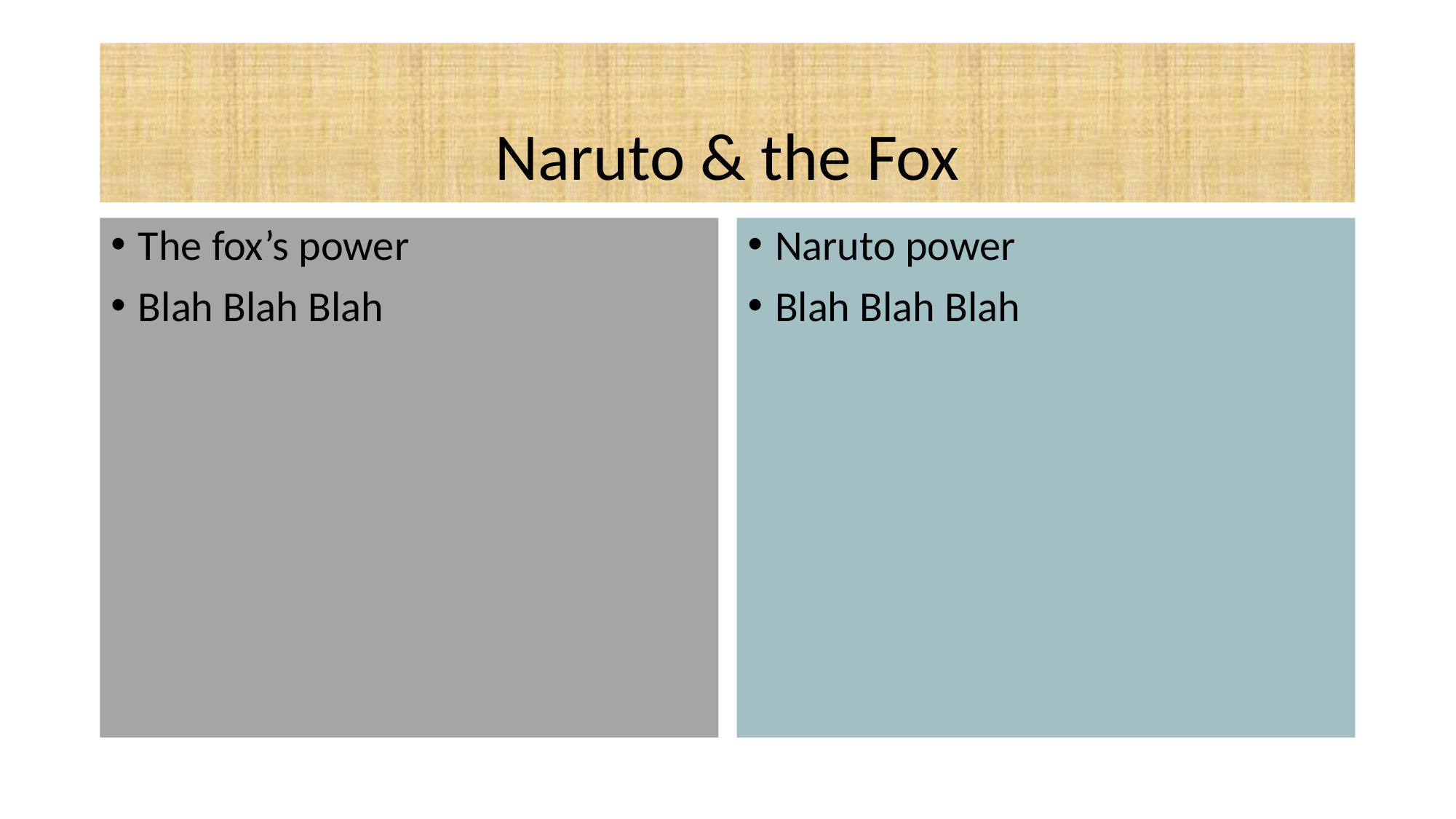

# Naruto & the Fox
The fox’s power
Blah Blah Blah

Naruto power
Blah Blah Blah